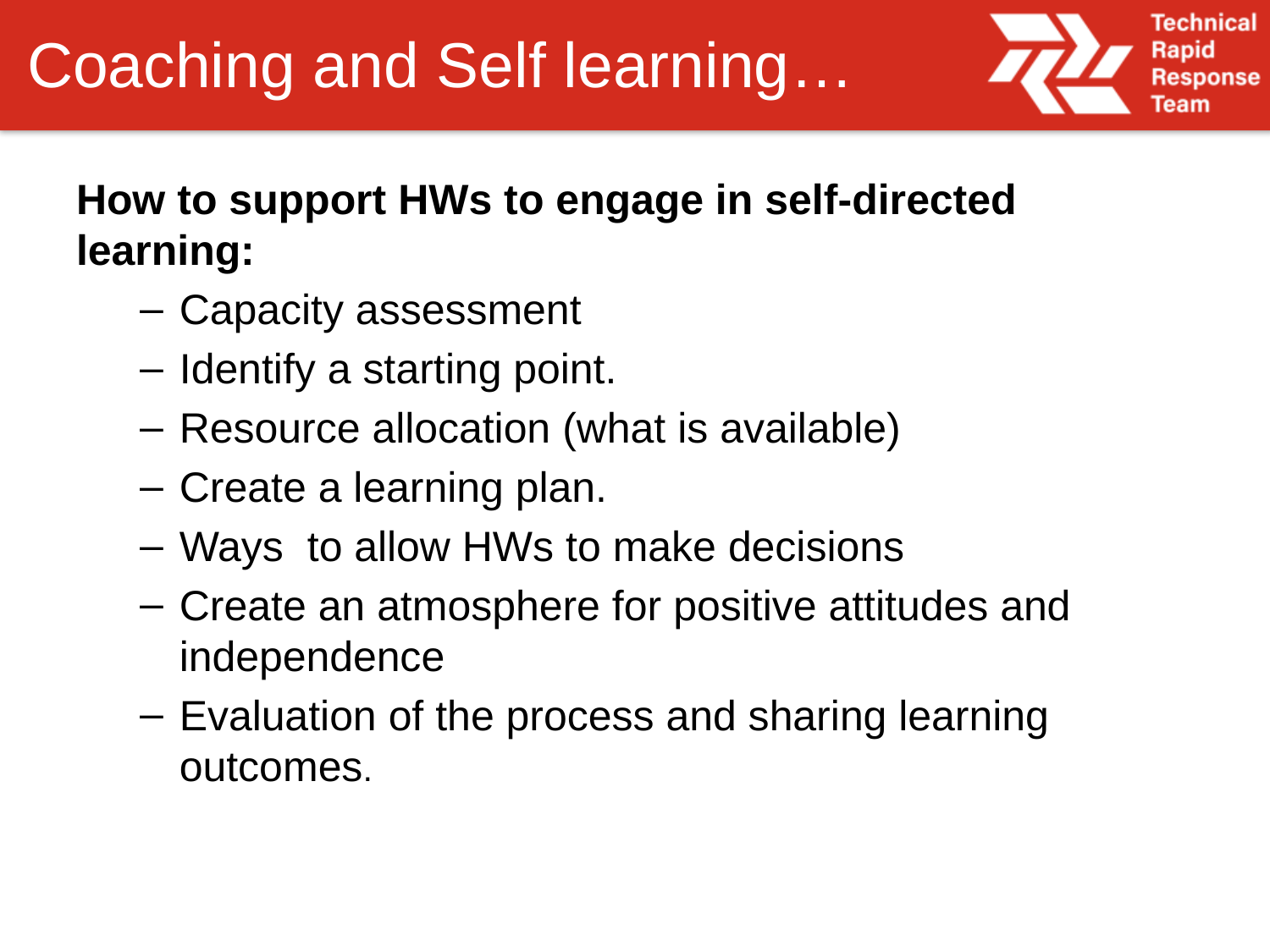

# Coaching and Self learning…
How to support HWs to engage in self-directed learning:
Capacity assessment
Identify a starting point.
Resource allocation (what is available)
Create a learning plan.
Ways  to allow HWs to make decisions
Create an atmosphere for positive attitudes and independence
Evaluation of the process and sharing learning outcomes.